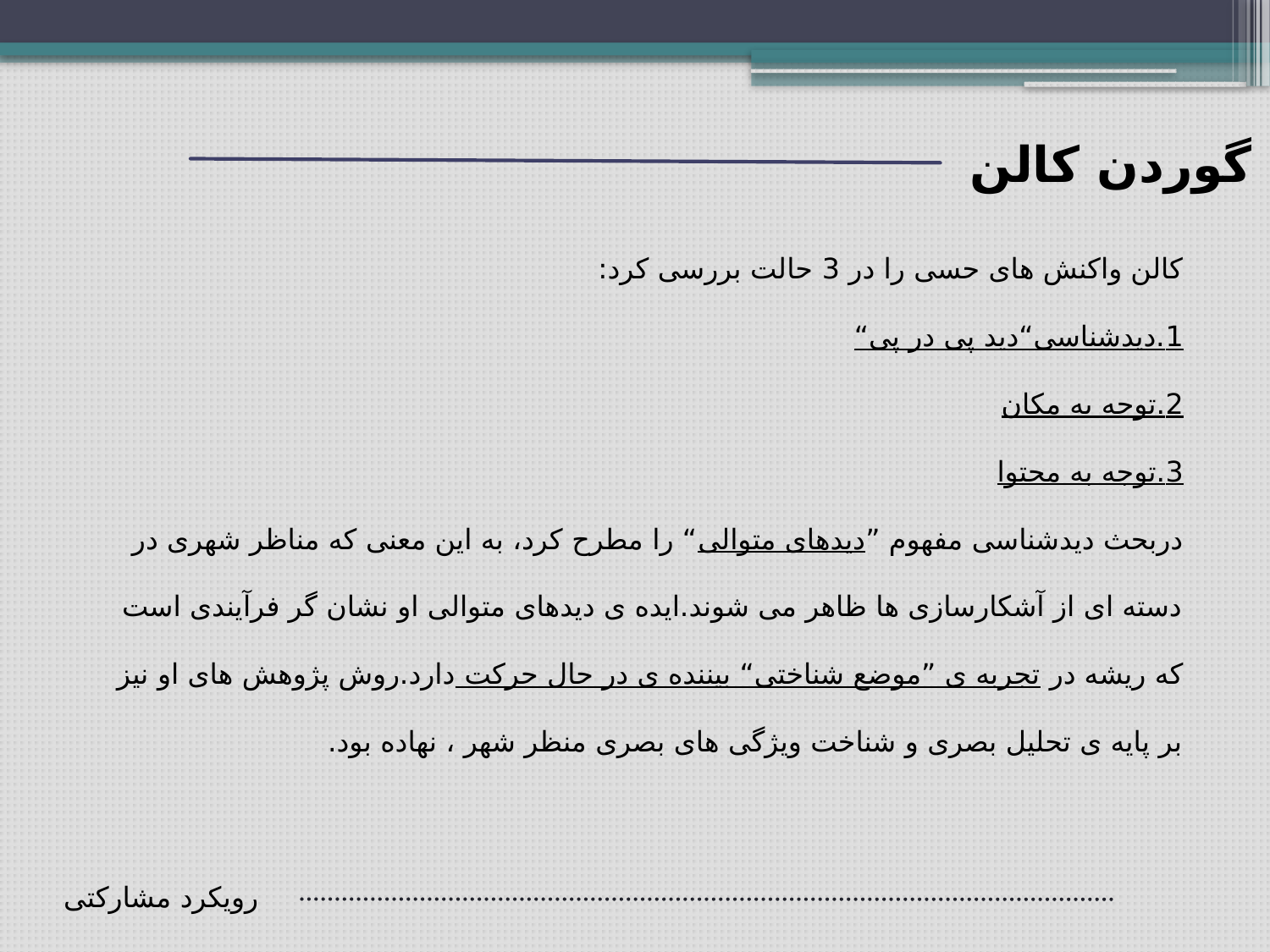

گوردن کالن
کالن واکنش های حسی را در 3 حالت بررسی کرد:
1.دیدشناسی“دید پی در پی“
2.توجه به مکان
3.توجه به محتوا
دربحث دیدشناسی مفهوم ”دیدهای متوالی“ را مطرح کرد، به این معنی که مناظر شهری در دسته ای از آشکارسازی ها ظاهر می شوند.ایده ی دیدهای متوالی او نشان گر فرآیندی است که ریشه در تجربه ی ”موضع شناختی“ بیننده ی در حال حرکت دارد.روش پژوهش های او نیز بر پایه ی تحلیل بصری و شناخت ویژگی های بصری منظر شهر ، نهاده بود.
رویکرد مشارکتی